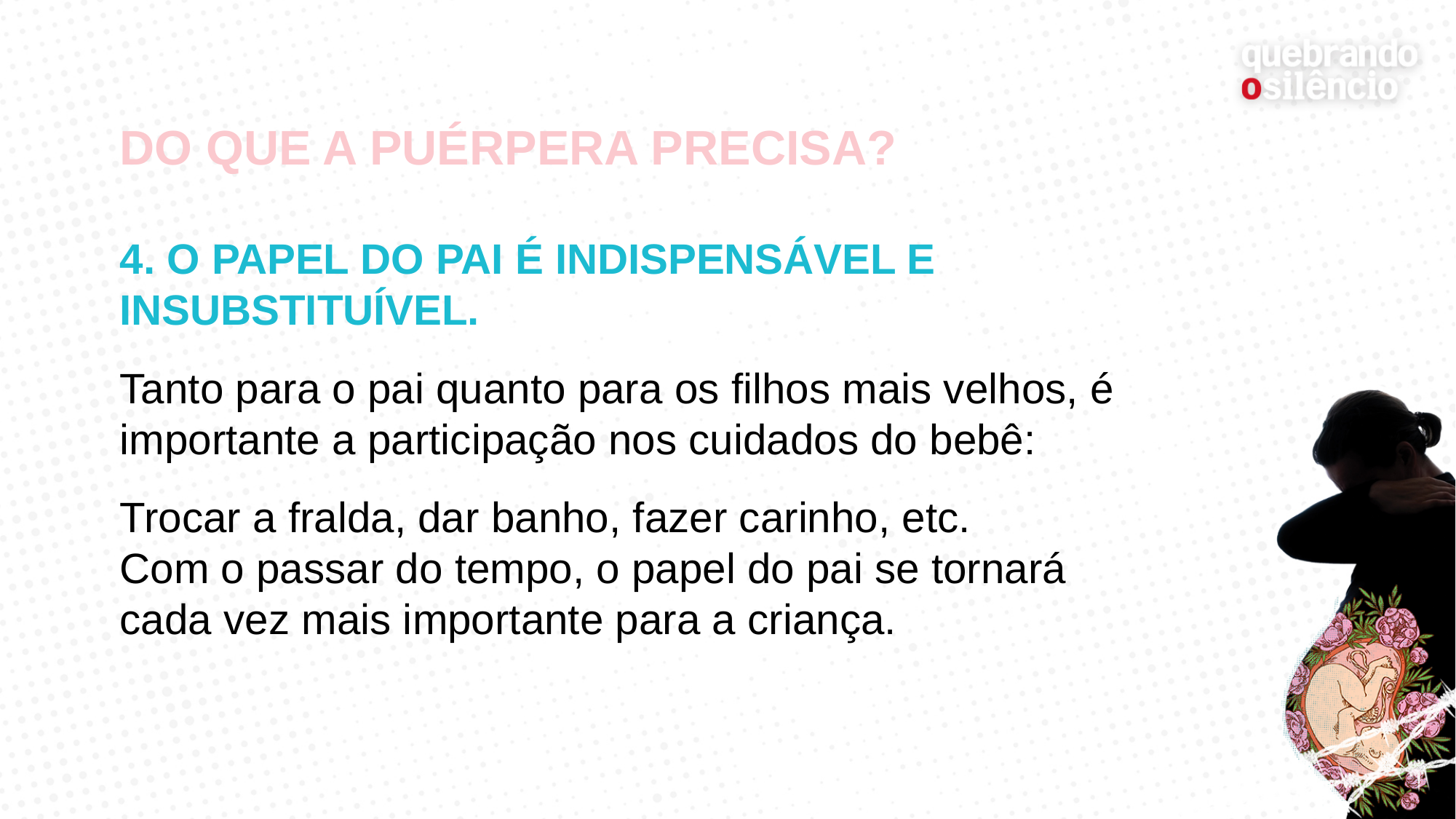

DO QUE A PUÉRPERA PRECISA?
4. O PAPEL DO PAI É INDISPENSÁVEL E INSUBSTITUÍVEL.
Tanto para o pai quanto para os filhos mais velhos, é importante a participação nos cuidados do bebê:
Trocar a fralda, dar banho, fazer carinho, etc.      Com o passar do tempo, o papel do pai se tornará cada vez mais importante para a criança.